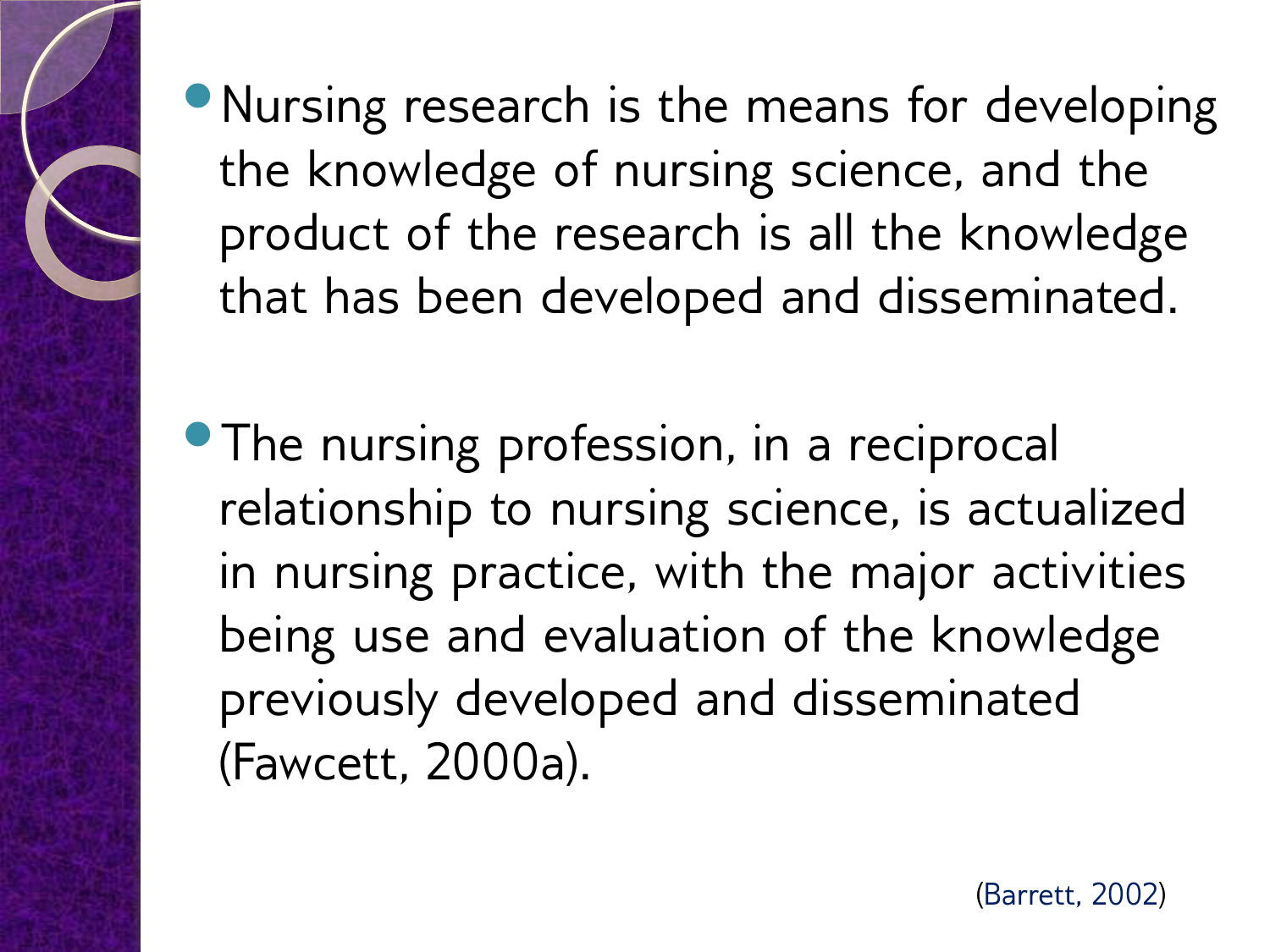

Nursing research is the means for developing the knowledge of nursing science, and the product of the research is all the knowledge that has been developed and disseminated.

The nursing profession, in a reciprocal relationship to nursing science, is actualized in nursing practice, with the major activities being use and evaluation of the knowledge previously developed and disseminated (Fawcett, 2000a).
(Barrett, 2002)